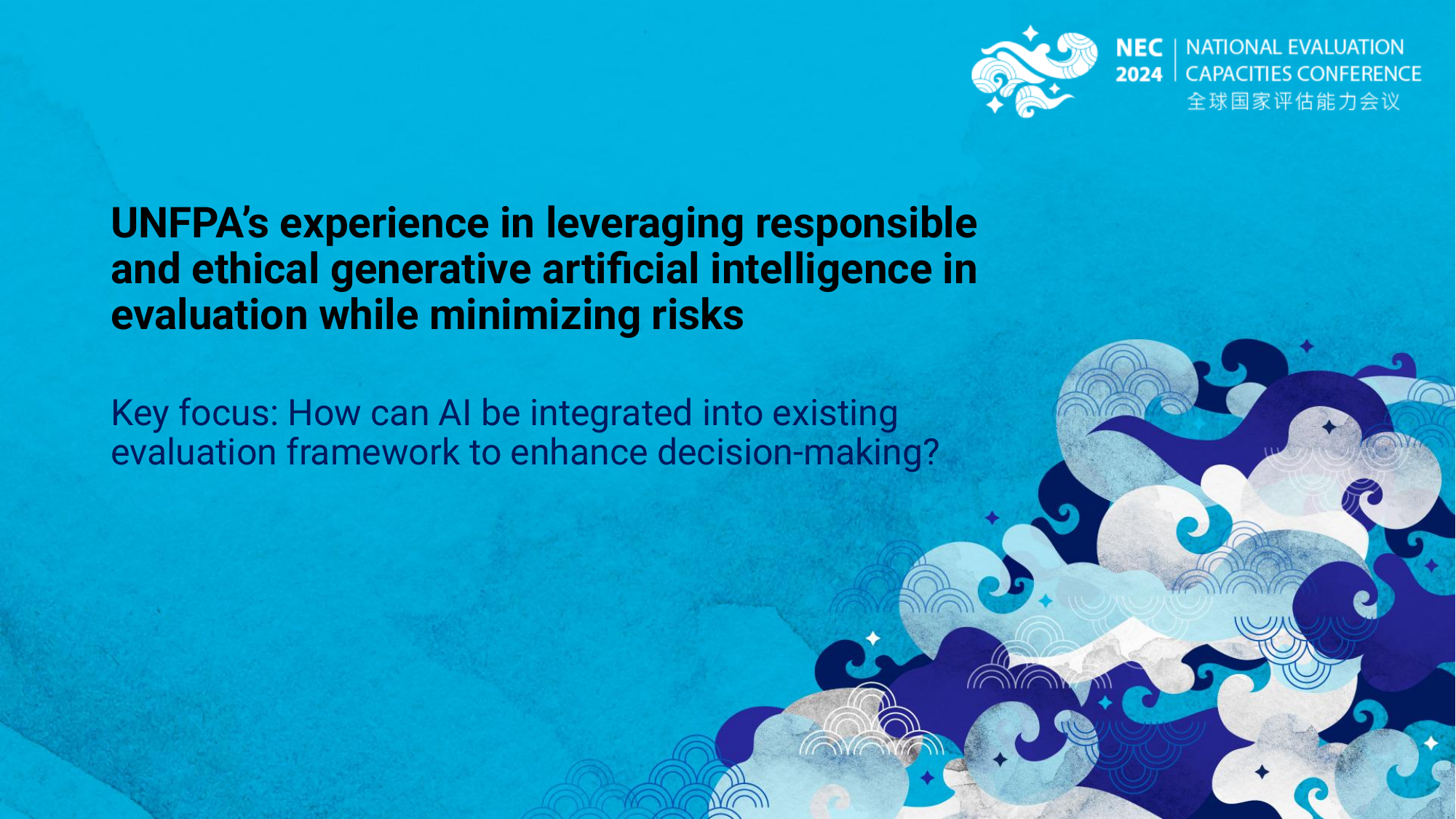

# UNFPA’s experience in leveraging responsible and ethical generative artificial intelligence in evaluation while minimizing risks
Key focus: How can AI be integrated into existing evaluation framework to enhance decision-making?